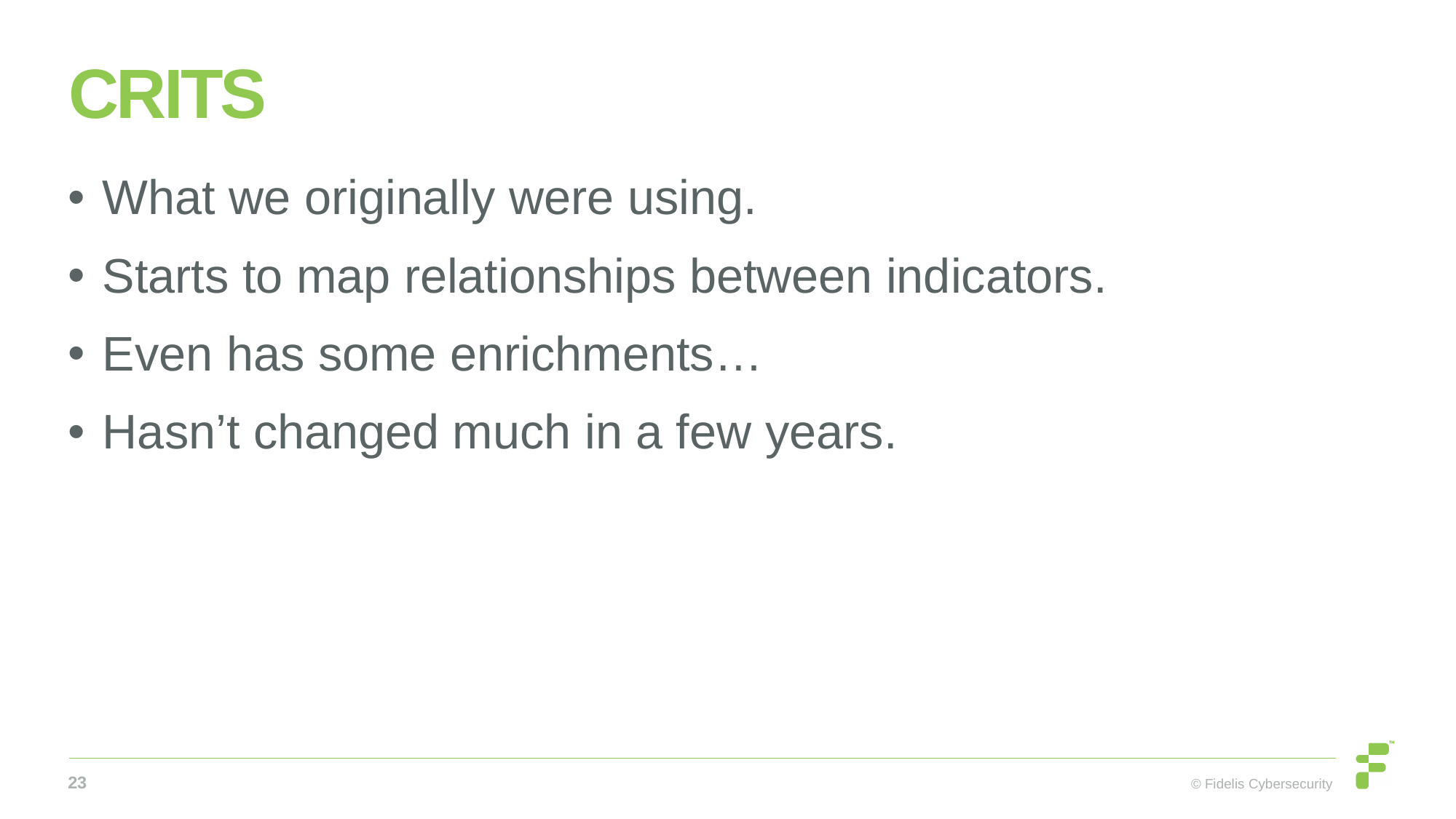

# CRITS
What we originally were using.
Starts to map relationships between indicators.
Even has some enrichments…
Hasn’t changed much in a few years.
23